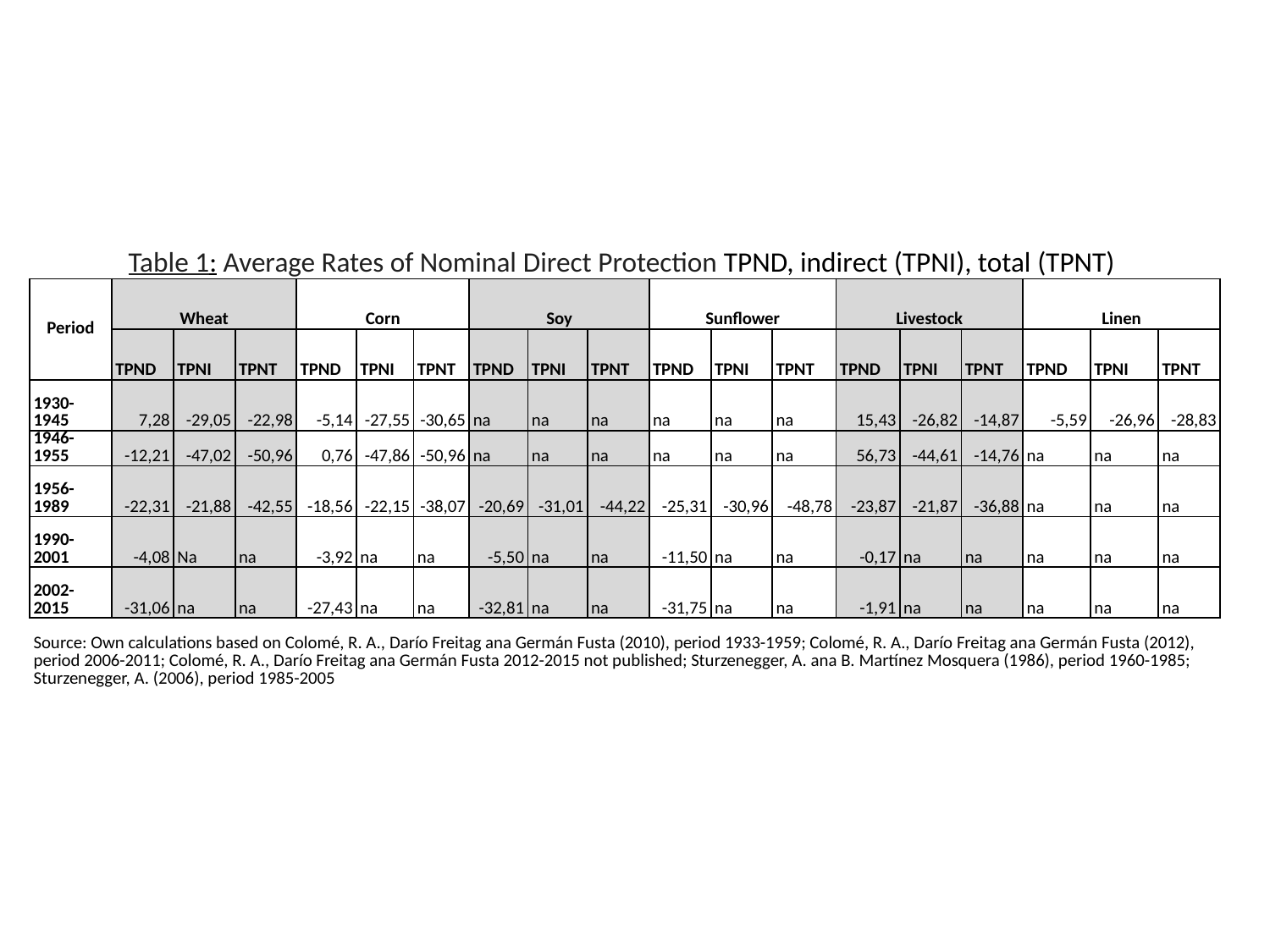

| Table 1: Average Rates of Nominal Direct Protection TPND, indirect (TPNI), total (TPNT) |  |  |  |  |  |  |  |  |  |  |  |  |  |  |  |  |  |  |
| --- | --- | --- | --- | --- | --- | --- | --- | --- | --- | --- | --- | --- | --- | --- | --- | --- | --- | --- |
| Period | Wheat |  |  | Corn |  |  | Soy |  |  | Sunflower |  |  | Livestock |  |  | Linen |  |  |
|  | TPND | TPNI | TPNT | TPND | TPNI | TPNT | TPND | TPNI | TPNT | TPND | TPNI | TPNT | TPND | TPNI | TPNT | TPND | TPNI | TPNT |
| 1930-1945 | 7,28 | -29,05 | -22,98 | -5,14 | -27,55 | -30,65 | na | na | na | na | na | na | 15,43 | -26,82 | -14,87 | -5,59 | -26,96 | -28,83 |
| 1946-1955 | -12,21 | -47,02 | -50,96 | 0,76 | -47,86 | -50,96 | na | na | na | na | na | na | 56,73 | -44,61 | -14,76 | na | na | na |
| 1956-1989 | -22,31 | -21,88 | -42,55 | -18,56 | -22,15 | -38,07 | -20,69 | -31,01 | -44,22 | -25,31 | -30,96 | -48,78 | -23,87 | -21,87 | -36,88 | na | na | na |
| 1990-2001 | -4,08 | Na | na | -3,92 | na | na | -5,50 | na | na | -11,50 | na | na | -0,17 | na | na | na | na | na |
| 2002-2015 | -31,06 | na | na | -27,43 | na | na | -32,81 | na | na | -31,75 | na | na | -1,91 | na | na | na | na | na |
| Source: Own calculations based on Colomé, R. A., Darío Freitag ana Germán Fusta (2010), period 1933-1959; Colomé, R. A., Darío Freitag ana Germán Fusta (2012), period 2006-2011; Colomé, R. A., Darío Freitag ana Germán Fusta 2012-2015 not published; Sturzenegger, A. ana B. Martínez Mosquera (1986), period 1960-1985; Sturzenegger, A. (2006), period 1985-2005 |  |  |  |  |  |  |  |  |  |  |  |  |  |  |  |  |  |  |